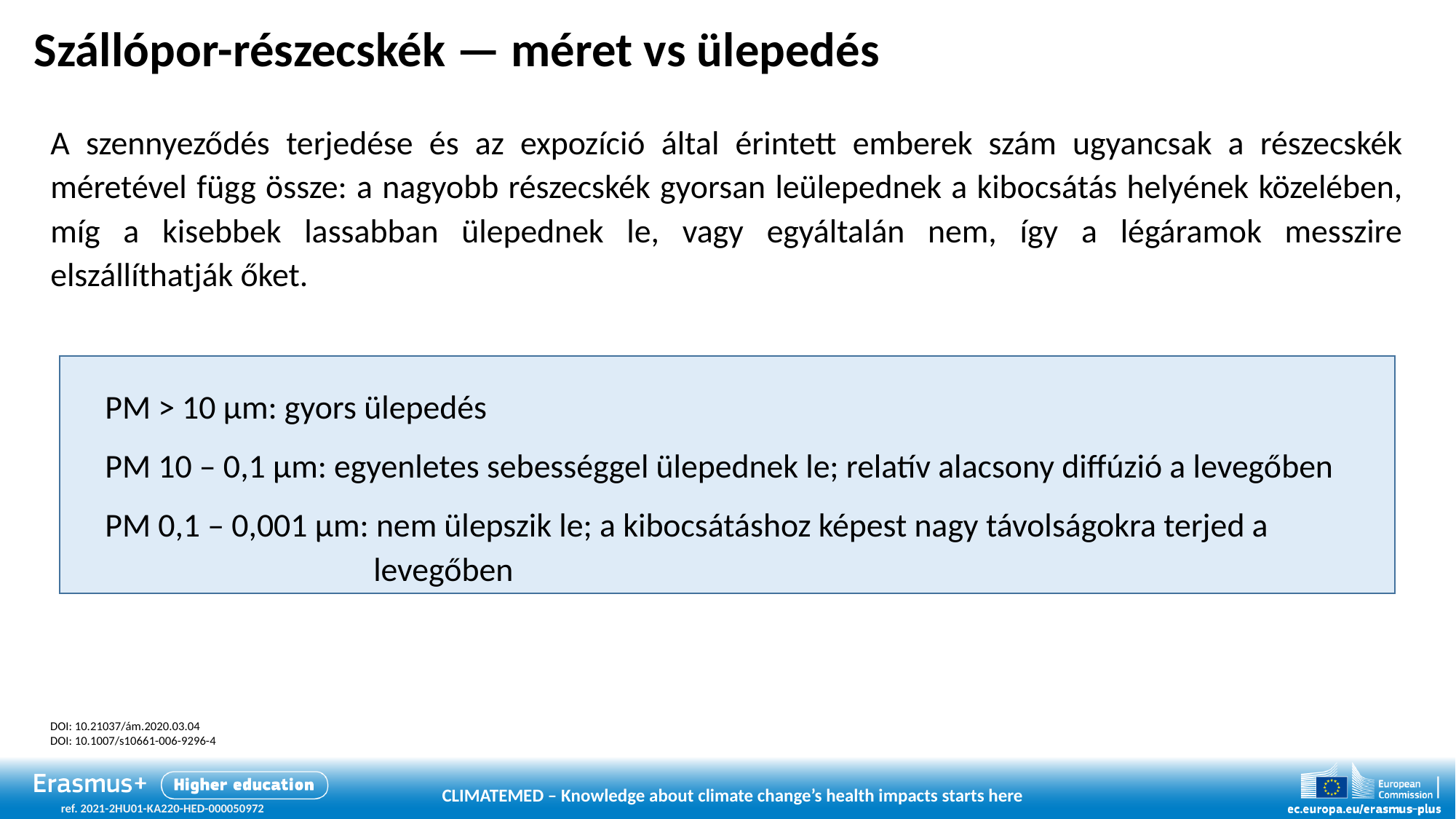

# Szállópor-részecskék — méret vs ülepedés
A szennyeződés terjedése és az expozíció által érintett emberek szám ugyancsak a részecskék méretével függ össze: a nagyobb részecskék gyorsan leülepednek a kibocsátás helyének közelében, míg a kisebbek lassabban ülepednek le, vagy egyáltalán nem, így a légáramok messzire elszállíthatják őket.

PM > 10 μm: gyors ülepedés
PM 10 – 0,1 μm: egyenletes sebességgel ülepednek le; relatív alacsony diffúzió a levegőben
PM 0,1 – 0,001 μm: nem ülepszik le; a kibocsátáshoz képest nagy távolságokra terjed a
                                    levegőben

DOI: 10.21037/ám.2020.03.04
DOI: 10.1007/s10661-006-9296-4